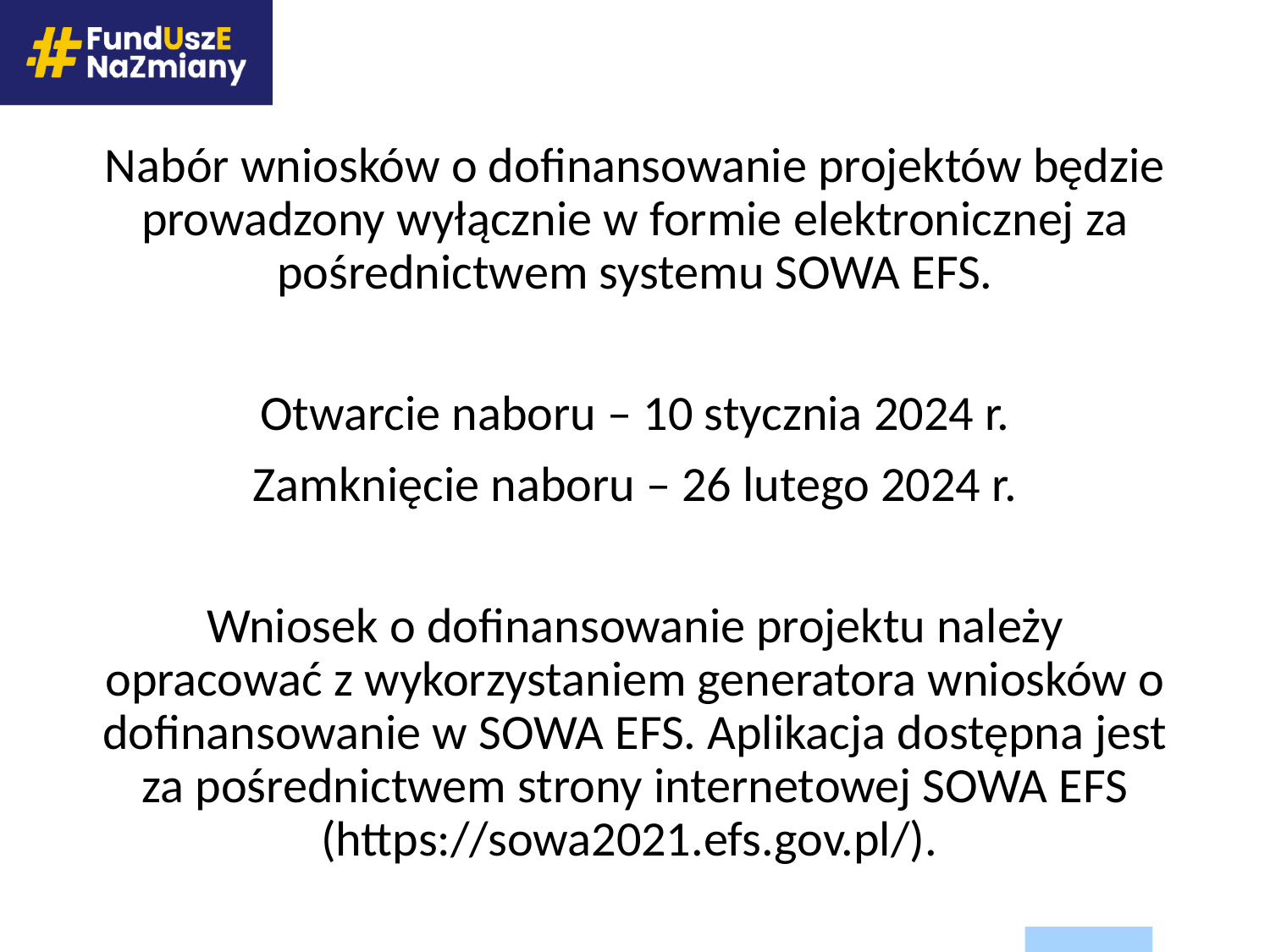

Nabór wniosków o dofinansowanie projektów będzie prowadzony wyłącznie w formie elektronicznej za pośrednictwem systemu SOWA EFS.

Otwarcie naboru – 10 stycznia 2024 r.
Zamknięcie naboru – 26 lutego 2024 r.

Wniosek o dofinansowanie projektu należy opracować z wykorzystaniem generatora wniosków o dofinansowanie w SOWA EFS. Aplikacja dostępna jest za pośrednictwem strony internetowej SOWA EFS (https://sowa2021.efs.gov.pl/).